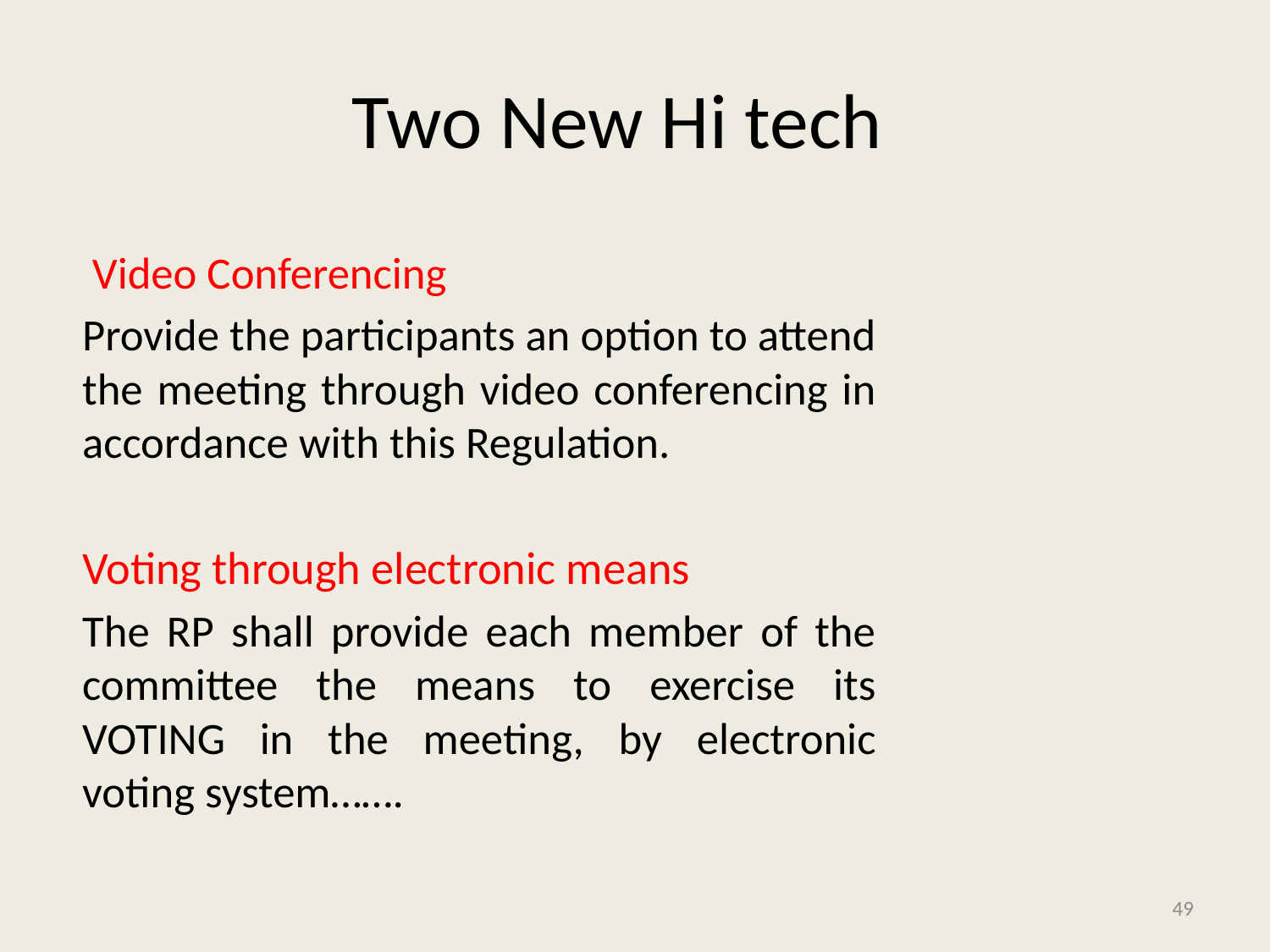

# Two New Hi tech
 Video Conferencing
Provide the participants an option to attend the meeting through video conferencing in accordance with this Regulation.

Voting through electronic means
The RP shall provide each member of the committee the means to exercise its VOTING in the meeting, by electronic voting system…….

49